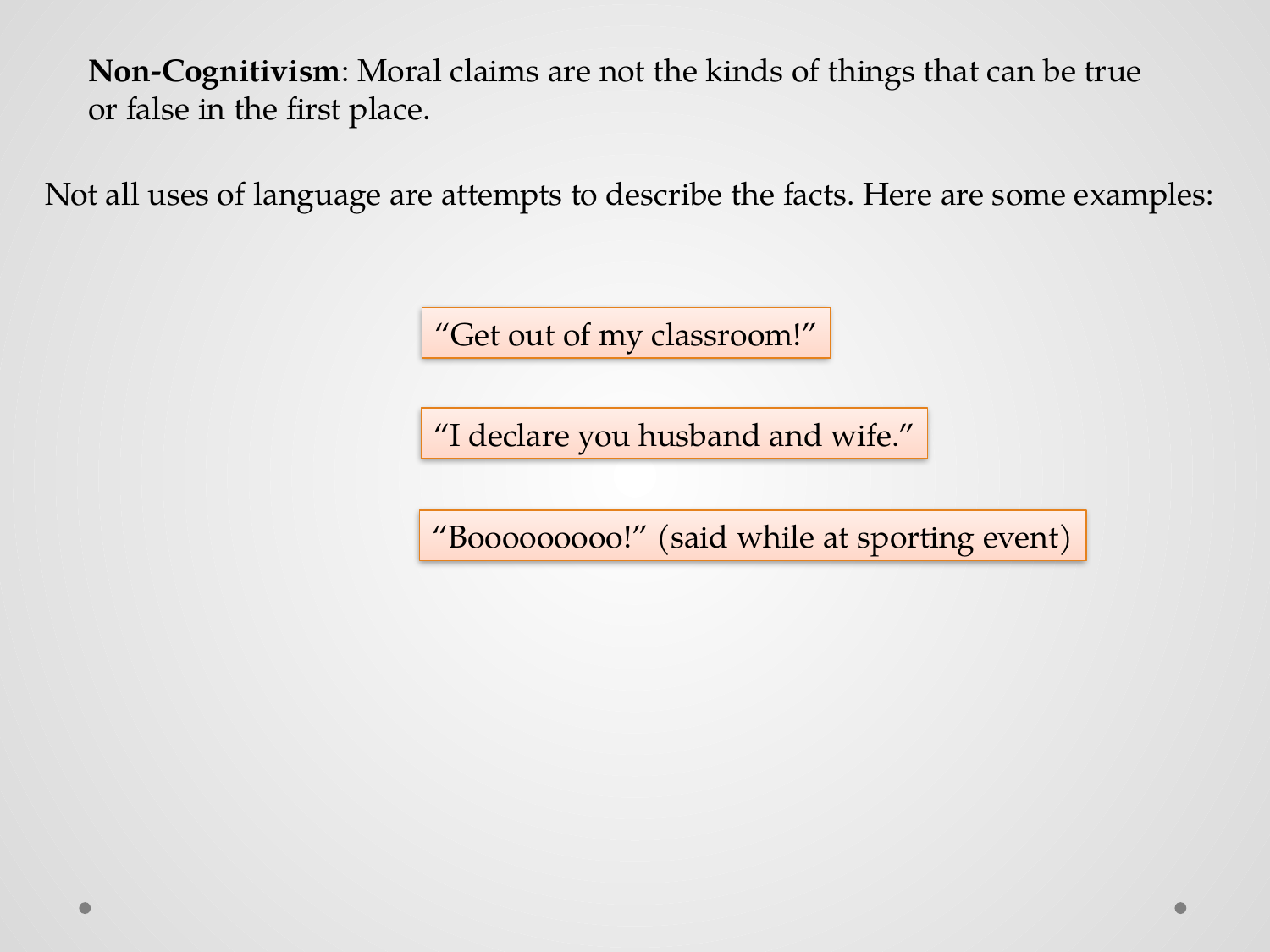

Non-Cognitivism: Moral claims are not the kinds of things that can be true or false in the first place.
Not all uses of language are attempts to describe the facts. Here are some examples:
“Get out of my classroom!”
“I declare you husband and wife.”
“Booooooooo!” (said while at sporting event)